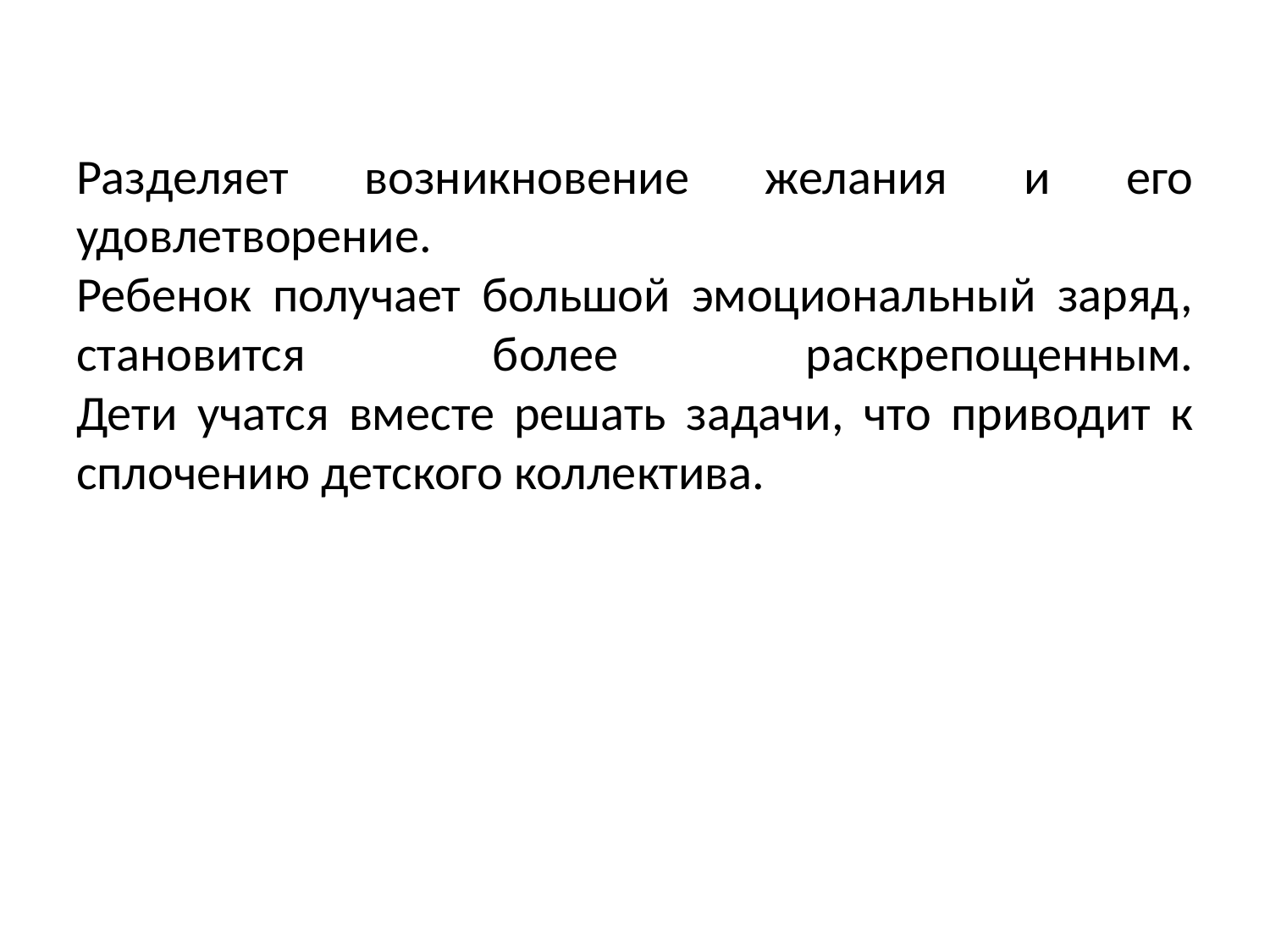

# Разделяет возникновение желания и его удовлетворение. Ребенок получает большой эмоциональный заряд, становится более раскрепощенным. Дети учатся вместе решать задачи, что приводит к сплочению детского коллектива.